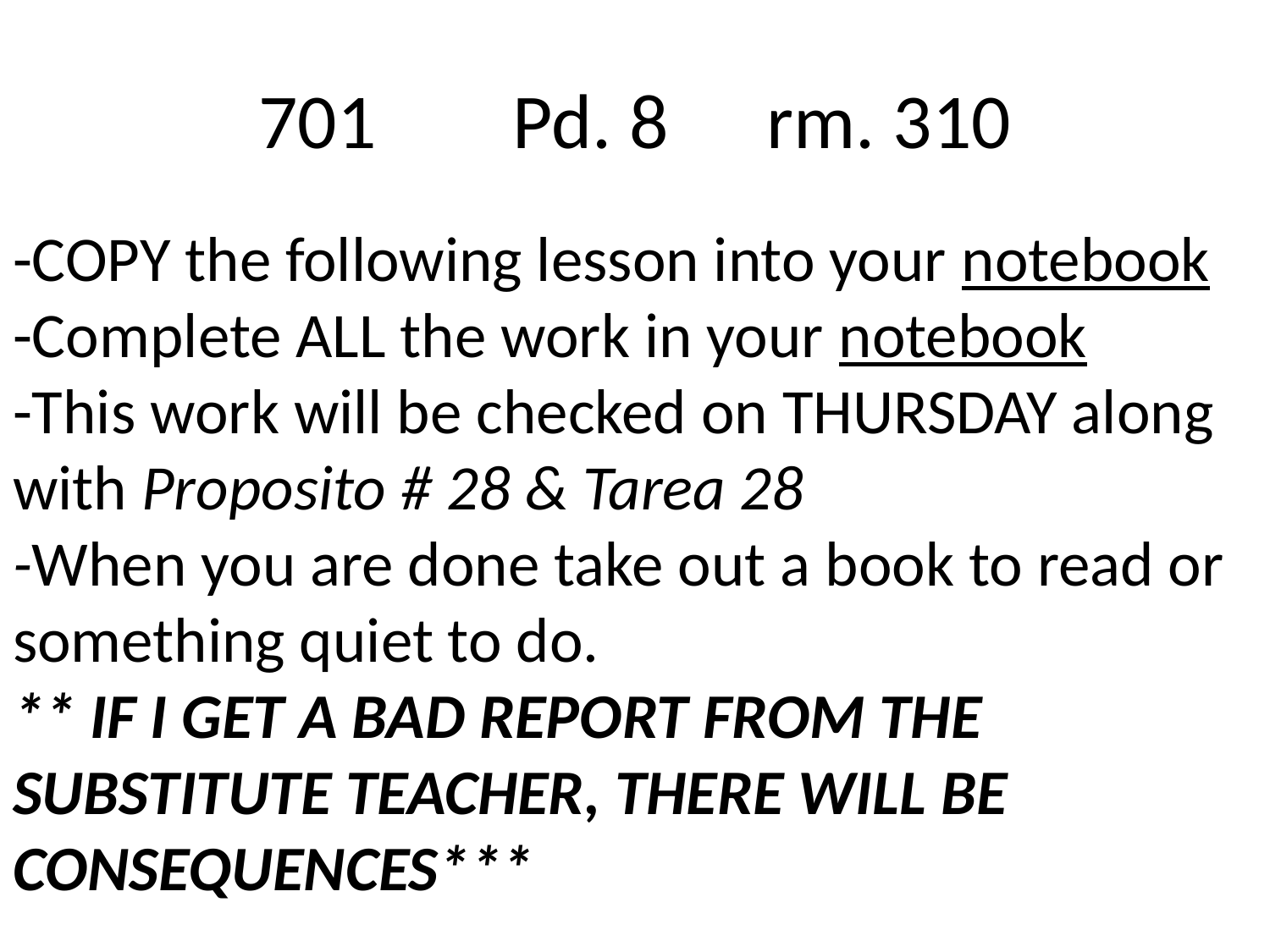

701		Pd. 8	rm. 310
# -COPY the following lesson into your notebook -Complete ALL the work in your notebook -This work will be checked on THURSDAY along with Proposito # 28 & Tarea 28 -When you are done take out a book to read or something quiet to do. ** IF I GET A BAD REPORT FROM THE SUBSTITUTE TEACHER, THERE WILL BE CONSEQUENCES***